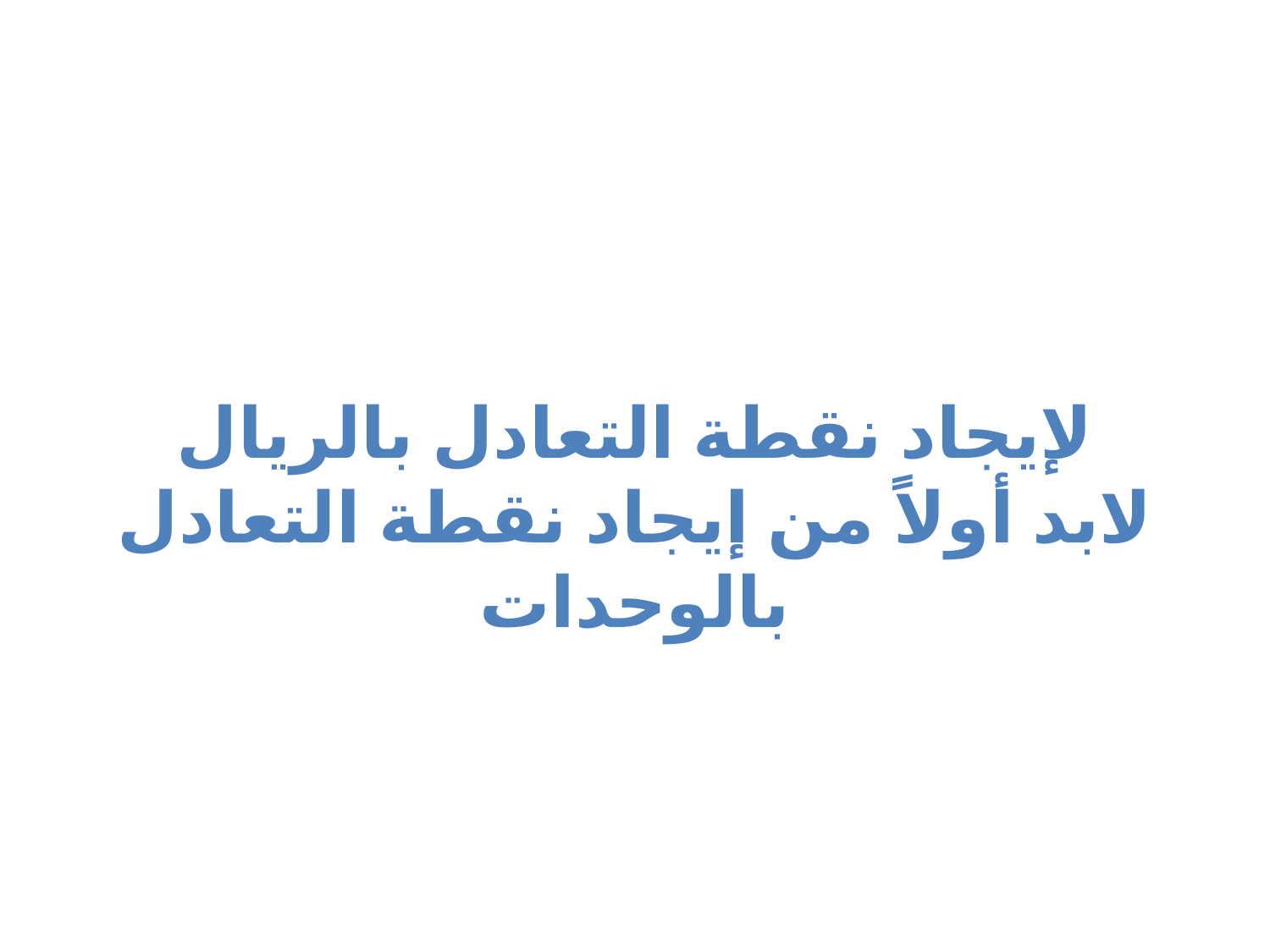

# لإيجاد نقطة التعادل بالريال لابد أولاً من إيجاد نقطة التعادل بالوحدات